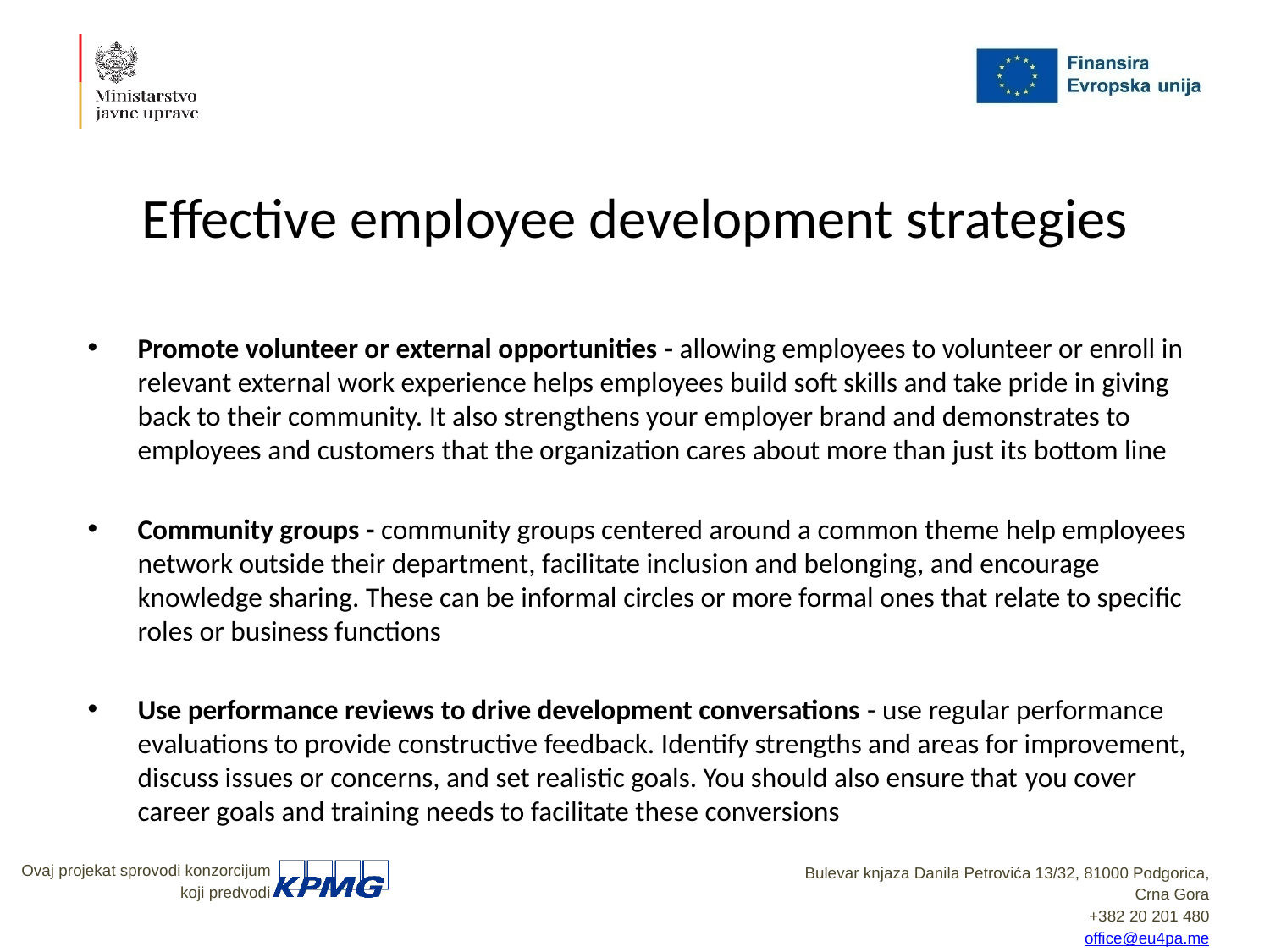

# Effective employee development strategies

Promote volunteer or external opportunities - allowing employees to volunteer or enroll in relevant external work experience helps employees build soft skills and take pride in giving back to their community. It also strengthens your employer brand and demonstrates to employees and customers that the organization cares about more than just its bottom line

Community groups - community groups centered around a common theme help employees network outside their department, facilitate inclusion and belonging, and encourage knowledge sharing. These can be informal circles or more formal ones that relate to specific roles or business functions

Use performance reviews to drive development conversations - use regular performance evaluations to provide constructive feedback. Identify strengths and areas for improvement, discuss issues or concerns, and set realistic goals. You should also ensure that you cover career goals and training needs to facilitate these conversions